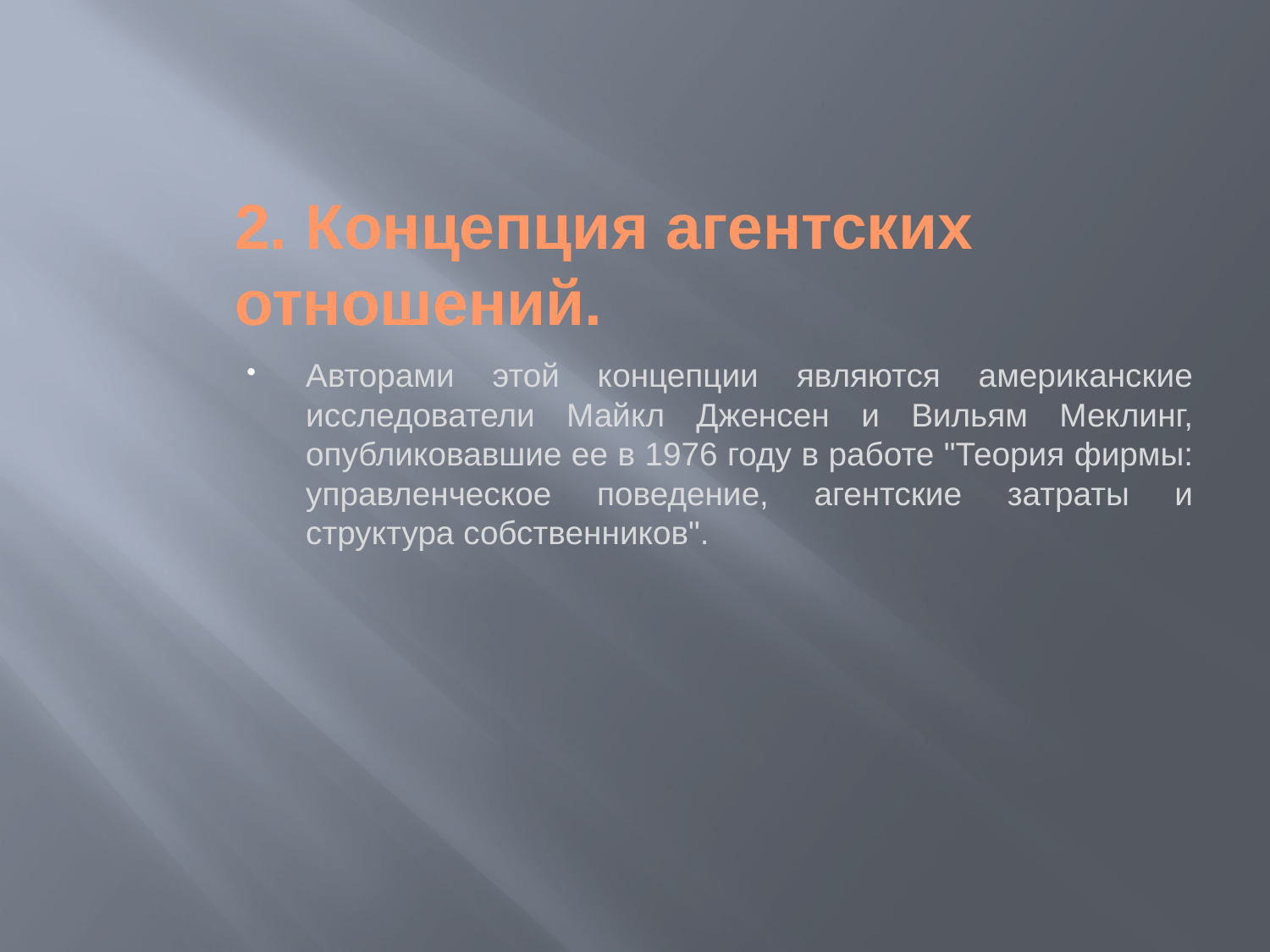

2. Концепция агентских отношений.
Авторами этой концепции являются американские исследователи Майкл Дженсен и Вильям Меклинг, опубликовавшие ее в 1976 году в работе "Теория фирмы: управленческое поведение, агентские затраты и структура собственников".